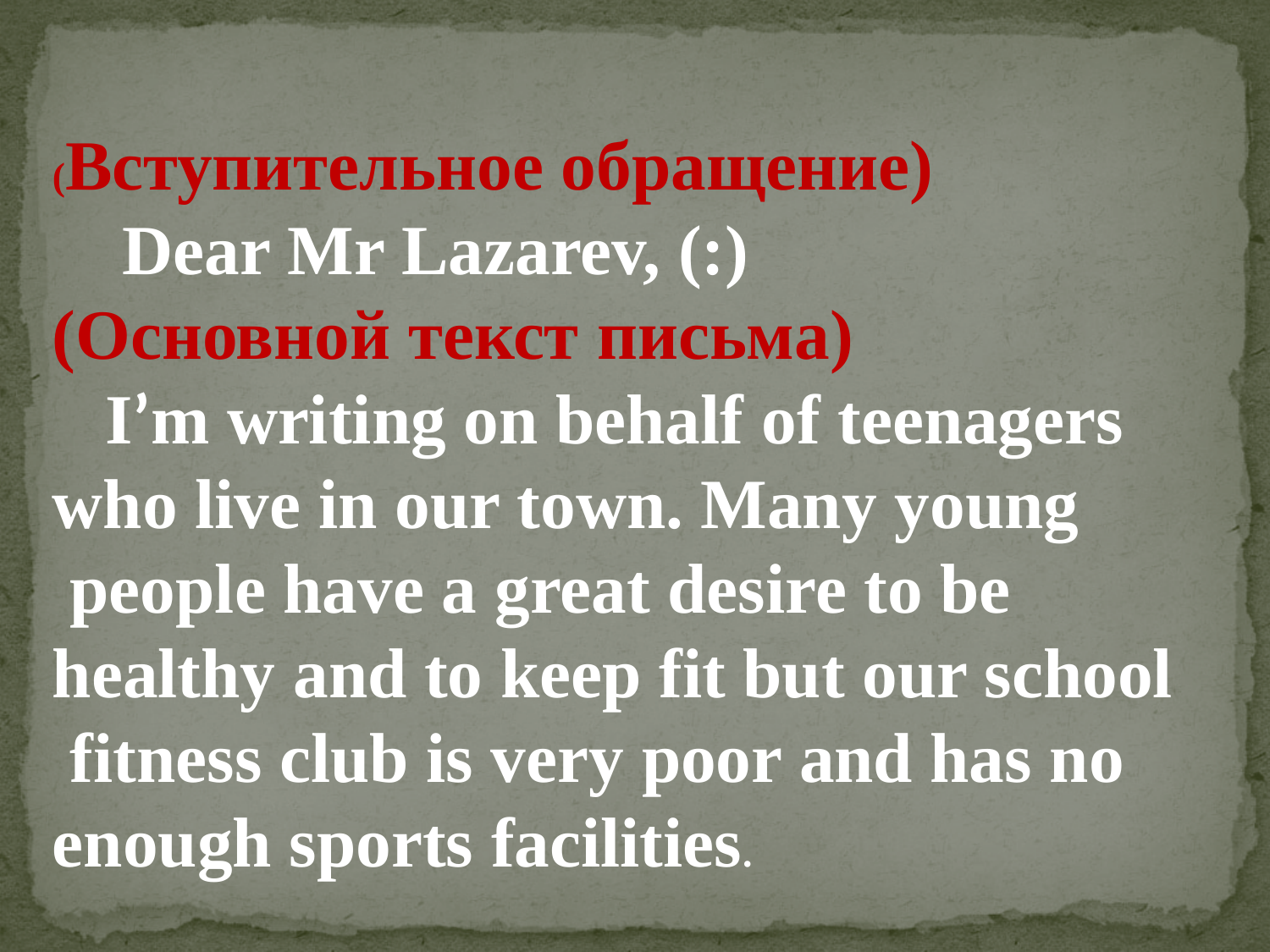

(Вступительное обращение)
    Dear Mr Lazarev, (:)
(Основной текст письма)
   I’m writing on behalf of teenagers who live in our town. Many young
 people have a great desire to be healthy and to keep fit but our school
 fitness club is very poor and has no enough sports facilities.